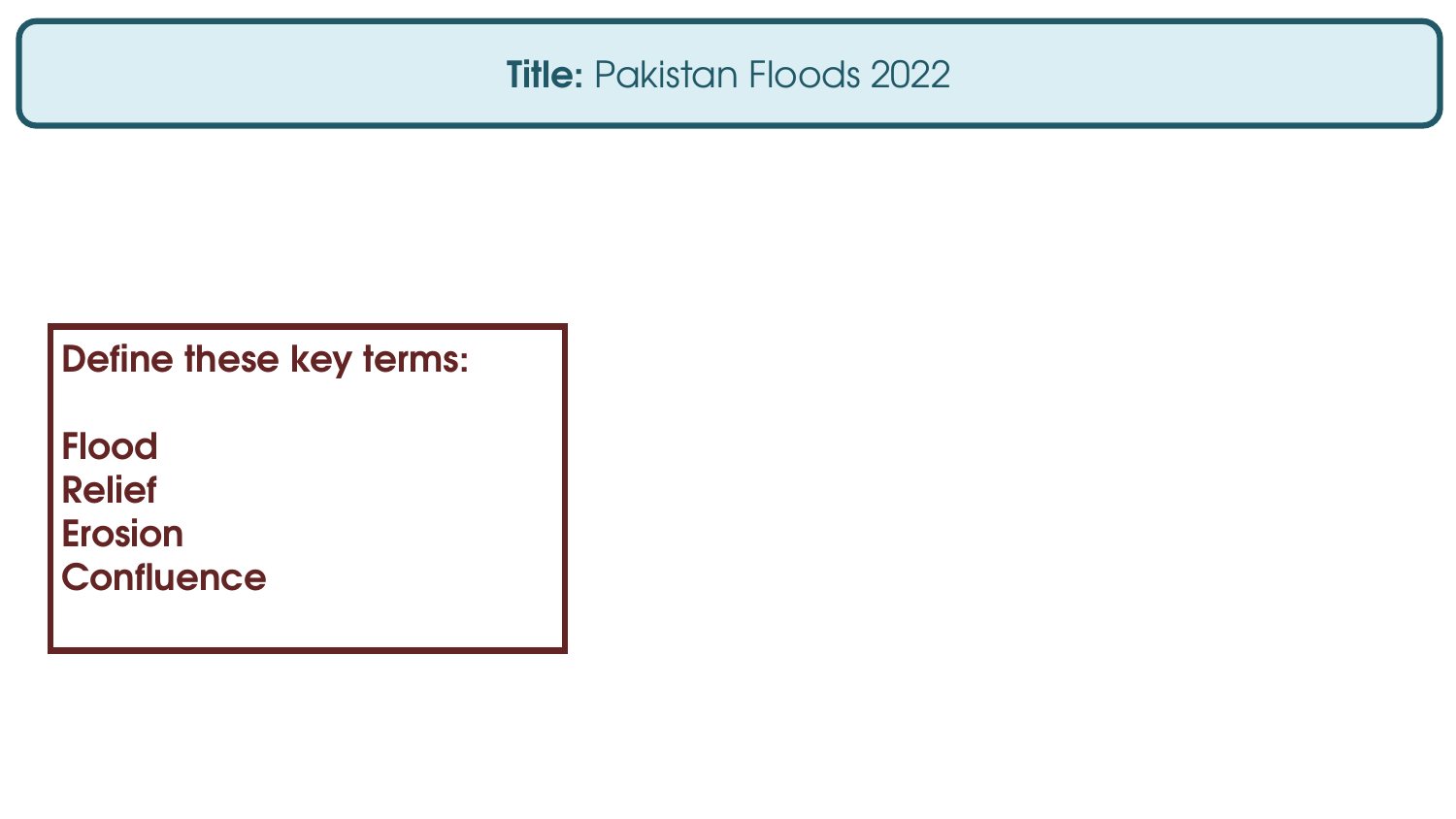

Title: Pakistan Floods 2022
Define these key terms:

Flood
Relief
Erosion
Confluence